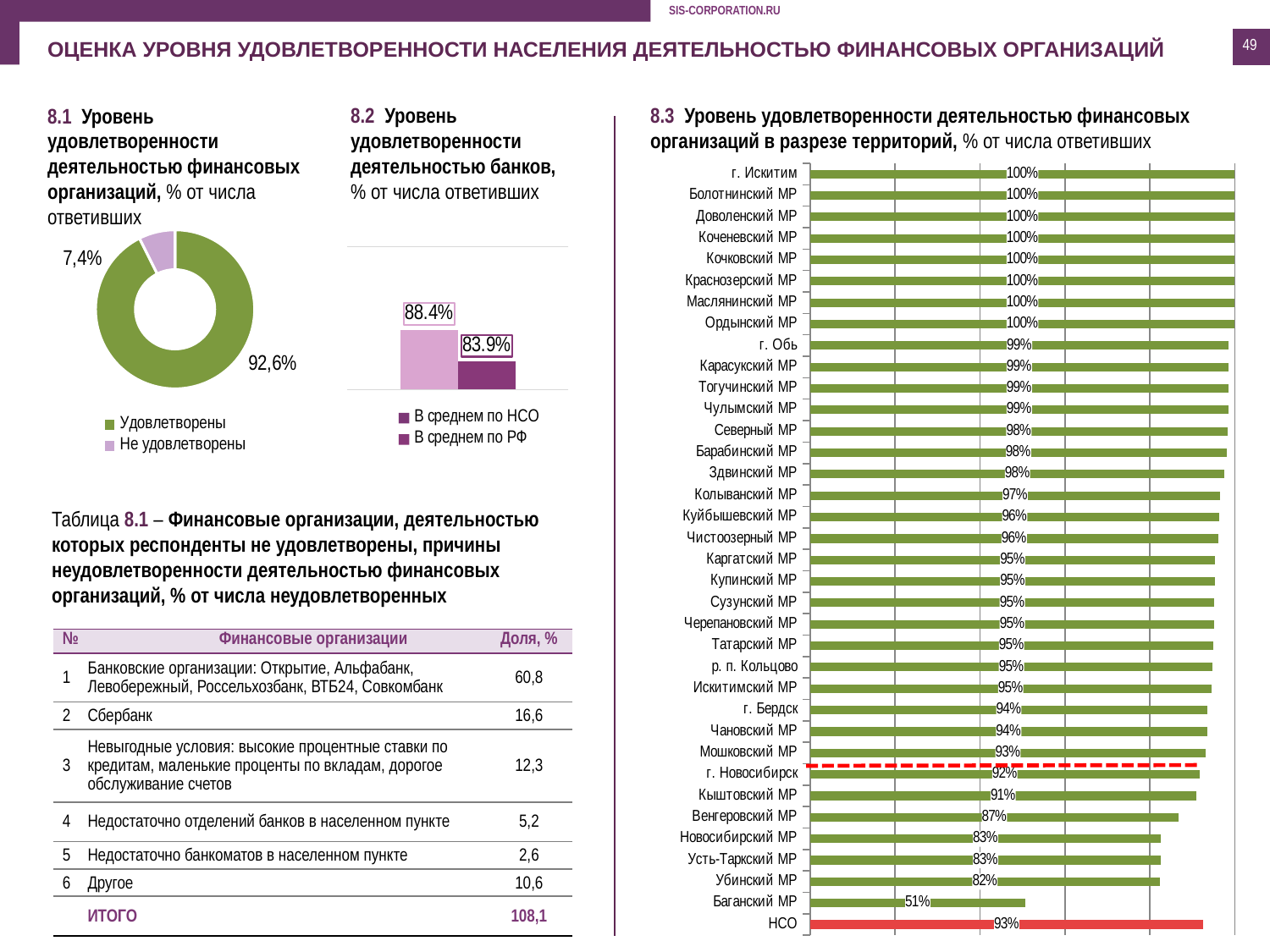

49
ОЦЕНКА УРОВНЯ УДОВЛЕТВОРЕННОСТИ НАСЕЛЕНИЯ ДЕЯТЕЛЬНОСТЬЮ ФИНАНСОВЫХ ОРГАНИЗАЦИЙ
8.1  Уровень удовлетворенности деятельностью финансовых организаций, % от числа ответивших
8.2  Уровень удовлетворенности деятельностью банков, % от числа ответивших
8.3  Уровень удовлетворенности деятельностью финансовых организаций в разрезе территорий, % от числа ответивших

[unsupported chart]

### Chart

| Category | Столбец1 |
|---|---|
| Удовлетворены | 0.926 |
| Не удовлетворены | 0.074 |

### Chart

| Category | В среднем по НСО | В среднем по РФ |
|---|---|---|
| Банки | 0.884 | 0.8391000000000006 |
Таблица 8.1 – Финансовые организации, деятельностью которых респонденты не удовлетворены, причины неудовлетворенности деятельностью финансовых организаций, % от числа неудовлетворенных
| № | Финансовые организации | Доля, % |
| --- | --- | --- |
| 1 | Банковские организации: Открытие, Альфабанк, Левобережный, Россельхозбанк, ВТБ24, Совкомбанк | 60,8 |
| 2 | Сбербанк | 16,6 |
| 3 | Невыгодные условия: высокие процентные ставки по кредитам, маленькие проценты по вкладам, дорогое обслуживание счетов | 12,3 |
| 4 | Недостаточно отделений банков в населенном пункте | 5,2 |
| 5 | Недостаточно банкоматов в населенном пункте | 2,6 |
| 6 | Другое | 10,6 |
|  | ИТОГО | 108,1 |